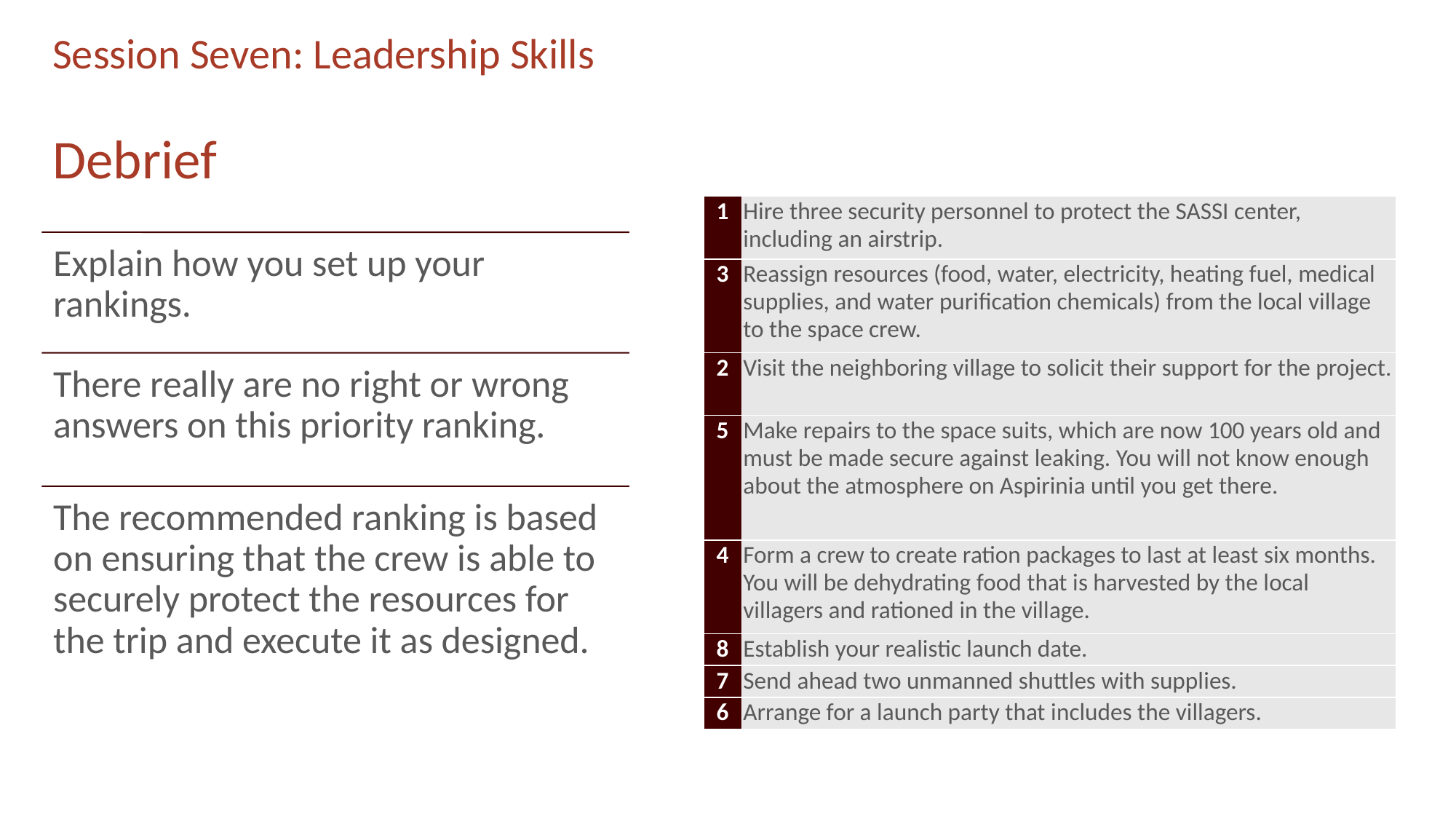

# Session Seven: Leadership Skills
Debrief
| 1 | Hire three security personnel to protect the SASSI center, including an airstrip. |
| --- | --- |
| 3 | Reassign resources (food, water, electricity, heating fuel, medical supplies, and water purification chemicals) from the local village to the space crew. |
| 2 | Visit the neighboring village to solicit their support for the project. |
| 5 | Make repairs to the space suits, which are now 100 years old and must be made secure against leaking. You will not know enough about the atmosphere on Aspirinia until you get there. |
| 4 | Form a crew to create ration packages to last at least six months. You will be dehydrating food that is harvested by the local villagers and rationed in the village. |
| 8 | Establish your realistic launch date. |
| 7 | Send ahead two unmanned shuttles with supplies. |
| 6 | Arrange for a launch party that includes the villagers. |
Explain how you set up your rankings.
There really are no right or wrong answers on this priority ranking.
The recommended ranking is based on ensuring that the crew is able to securely protect the resources for the trip and execute it as designed.